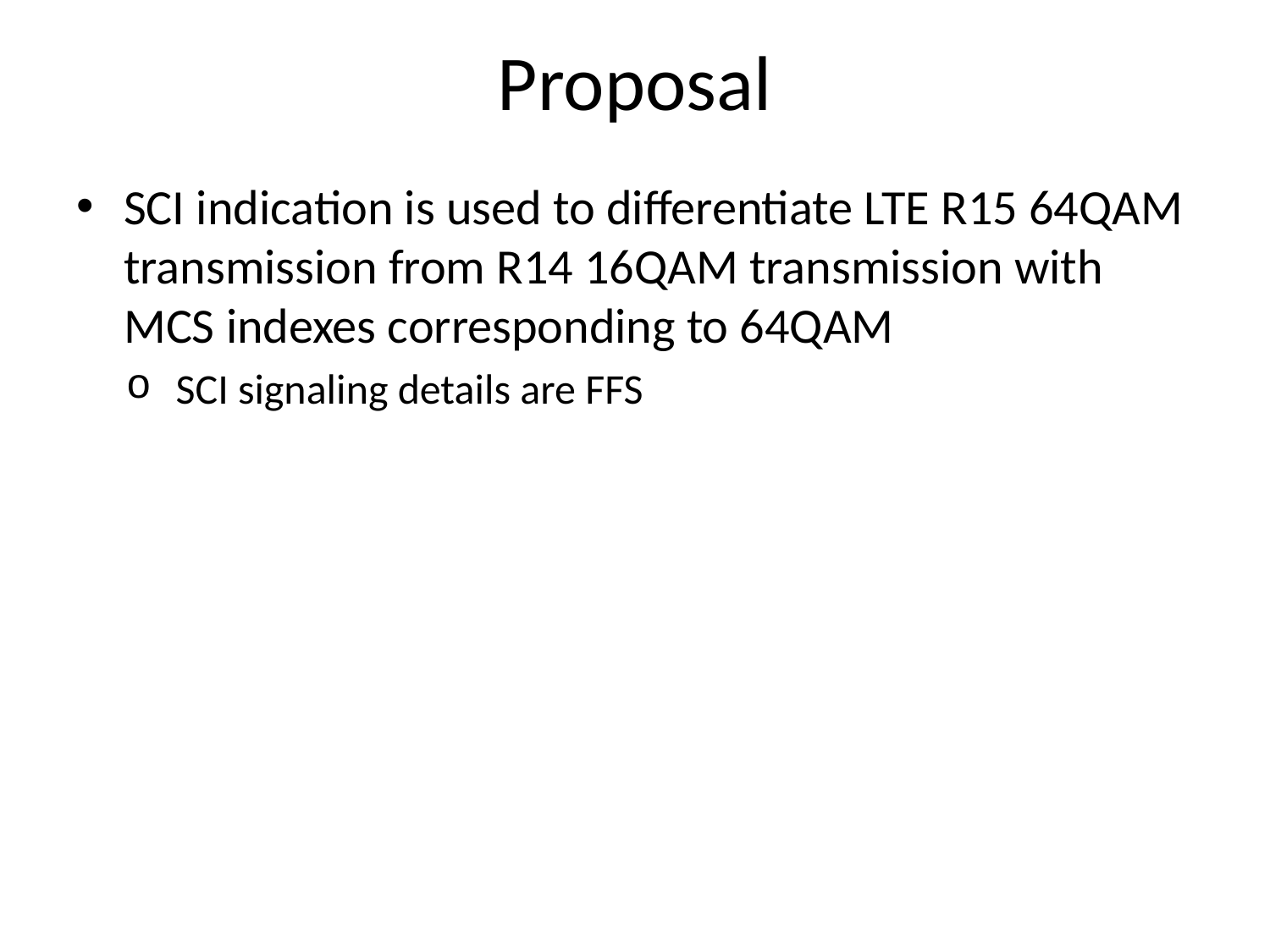

# Proposal
SCI indication is used to differentiate LTE R15 64QAM transmission from R14 16QAM transmission with MCS indexes corresponding to 64QAM
SCI signaling details are FFS